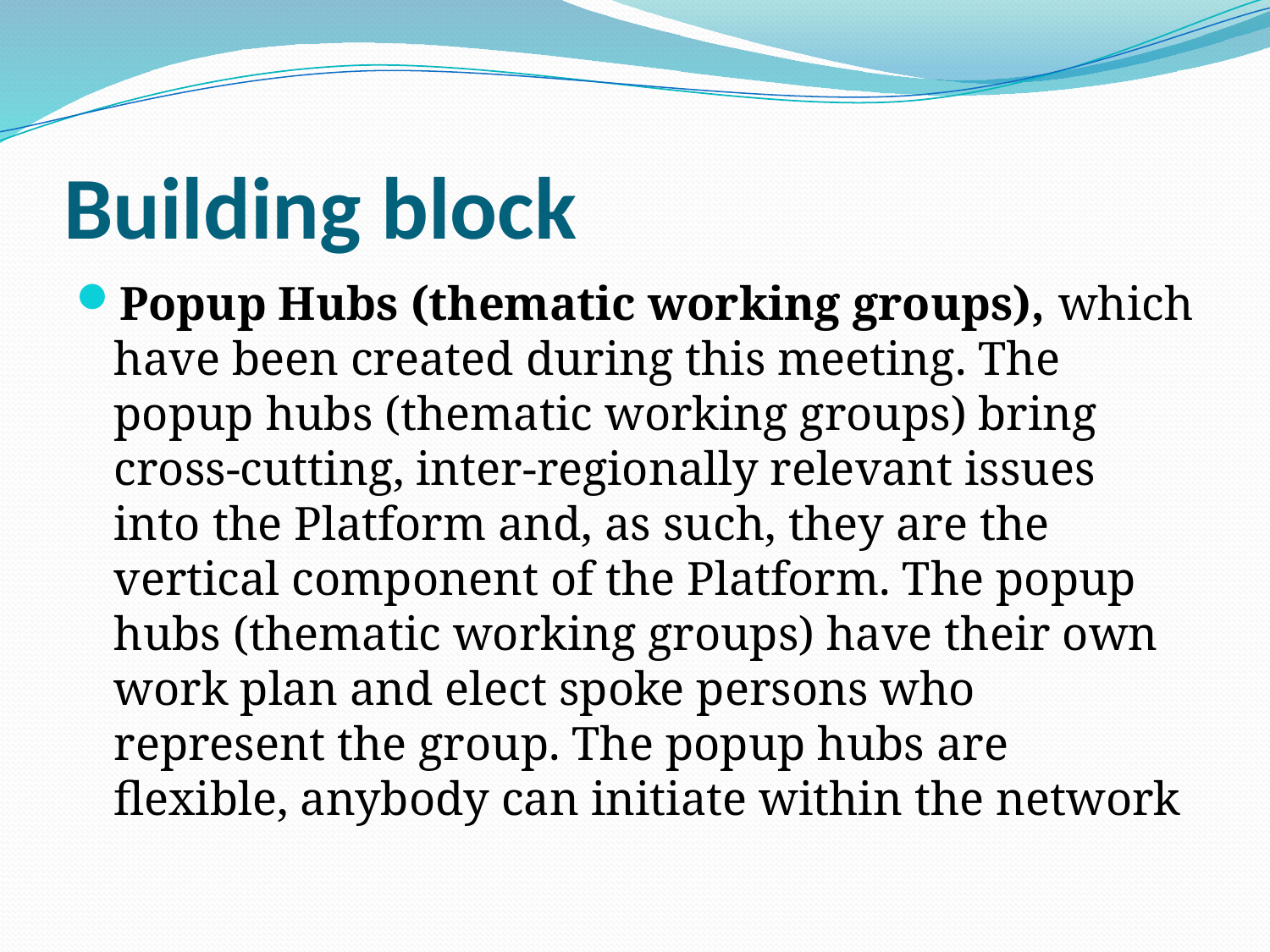

# Building block
Popup Hubs (thematic working groups), which have been created during this meeting. The popup hubs (thematic working groups) bring cross-cutting, inter-regionally relevant issues into the Platform and, as such, they are the vertical component of the Platform. The popup hubs (thematic working groups) have their own work plan and elect spoke persons who represent the group. The popup hubs are flexible, anybody can initiate within the network